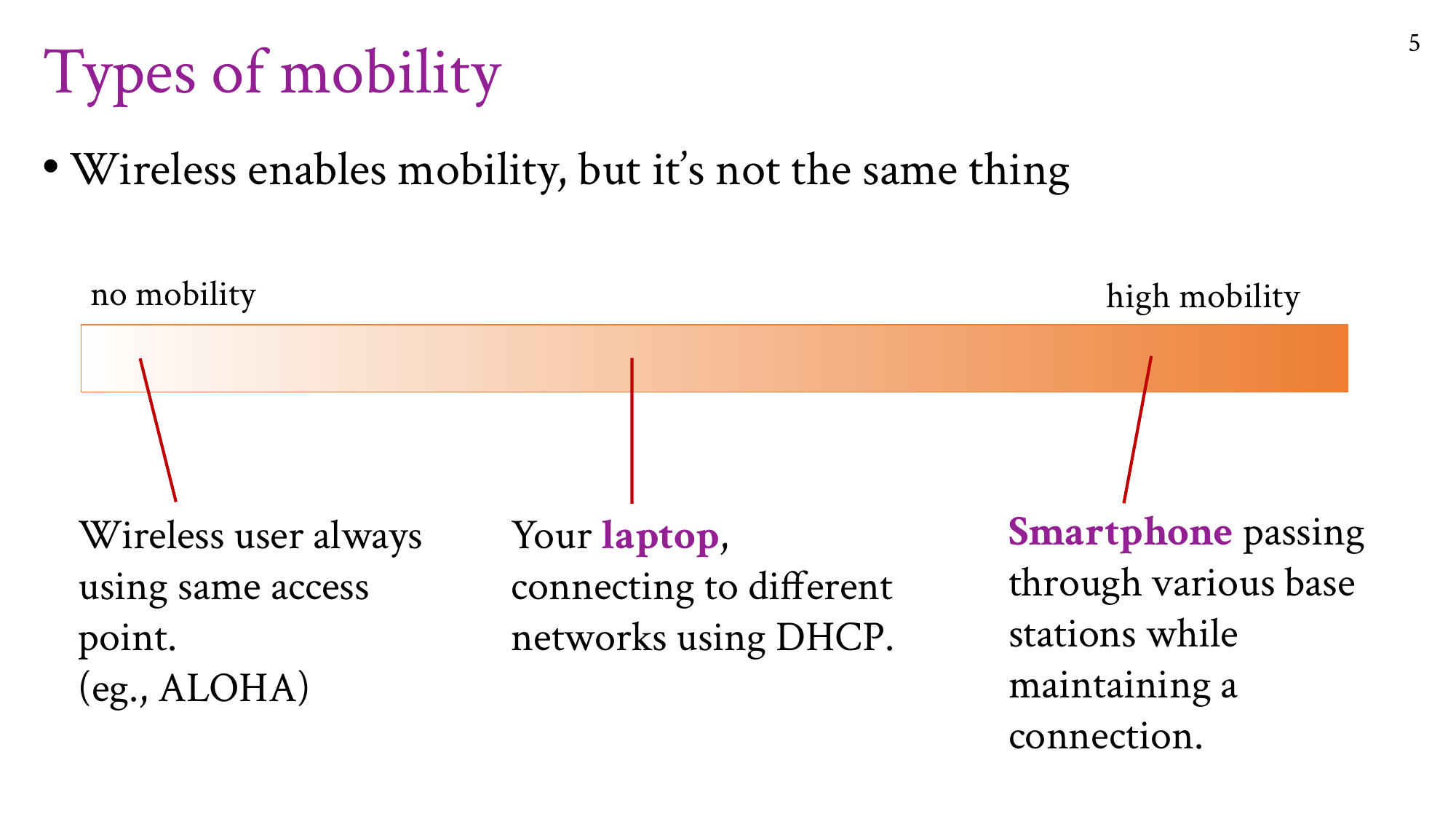

# Types of mobility
Wireless enables mobility, but it’s not the same thing
no mobility
high mobility

Smartphone passing through various base stations while maintaining a connection.
Your laptop, connecting to different networks using DHCP.
Wireless user always using same access
point.
(eg., ALOHA)